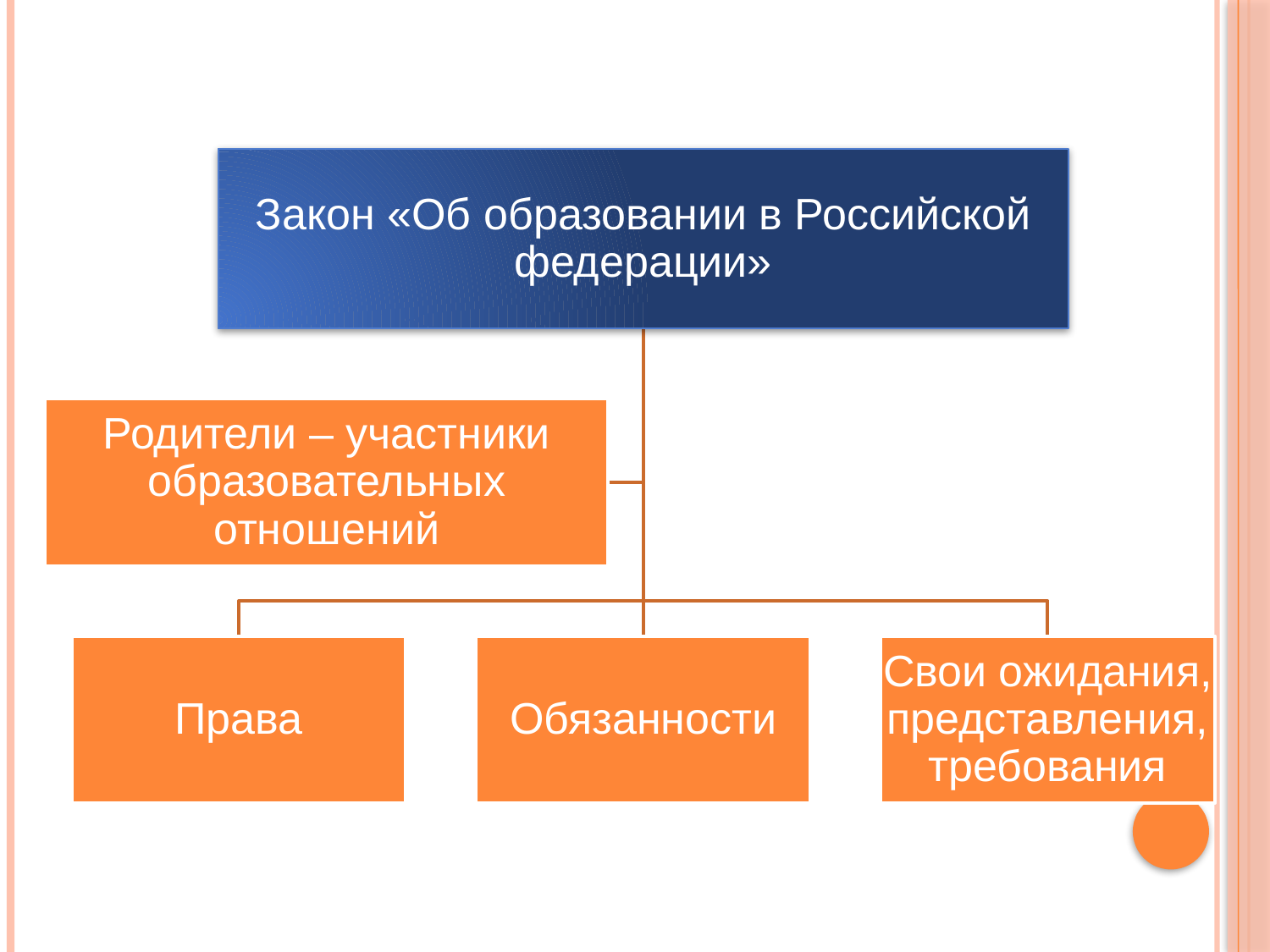

Закон «Об образовании в Российской федерации»
Права
Обязанности
Свои ожидания, представления, требования
Родители – участники образовательных отношений